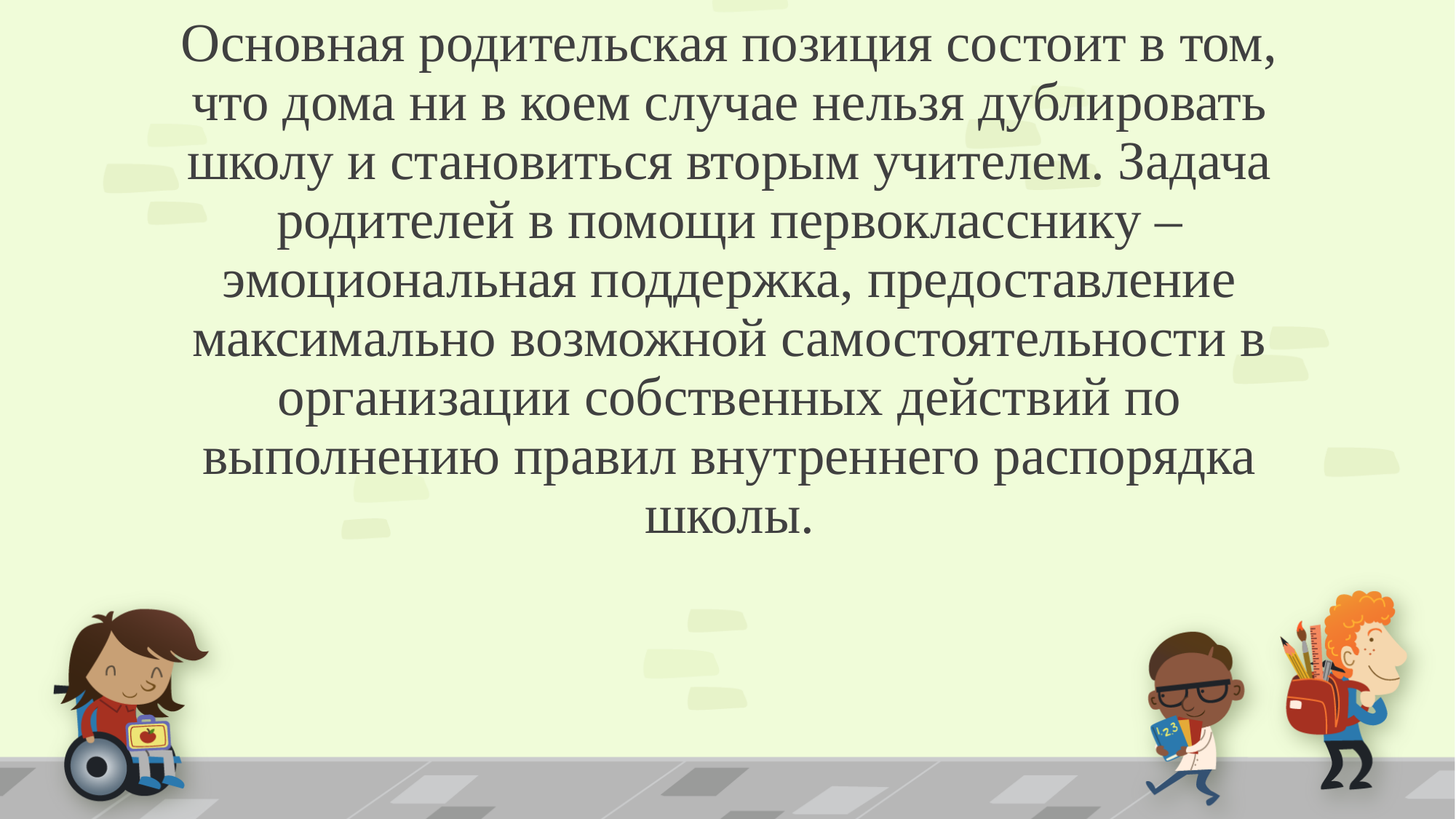

# Основная родительская позиция состоит в том, что дома ни в коем случае нельзя дублировать школу и становиться вторым учителем. Задача родителей в помощи первокласснику – эмоциональная поддержка, предоставление максимально возможной самостоятельности в организации собственных действий по выполнению правил внутреннего распорядка школы.